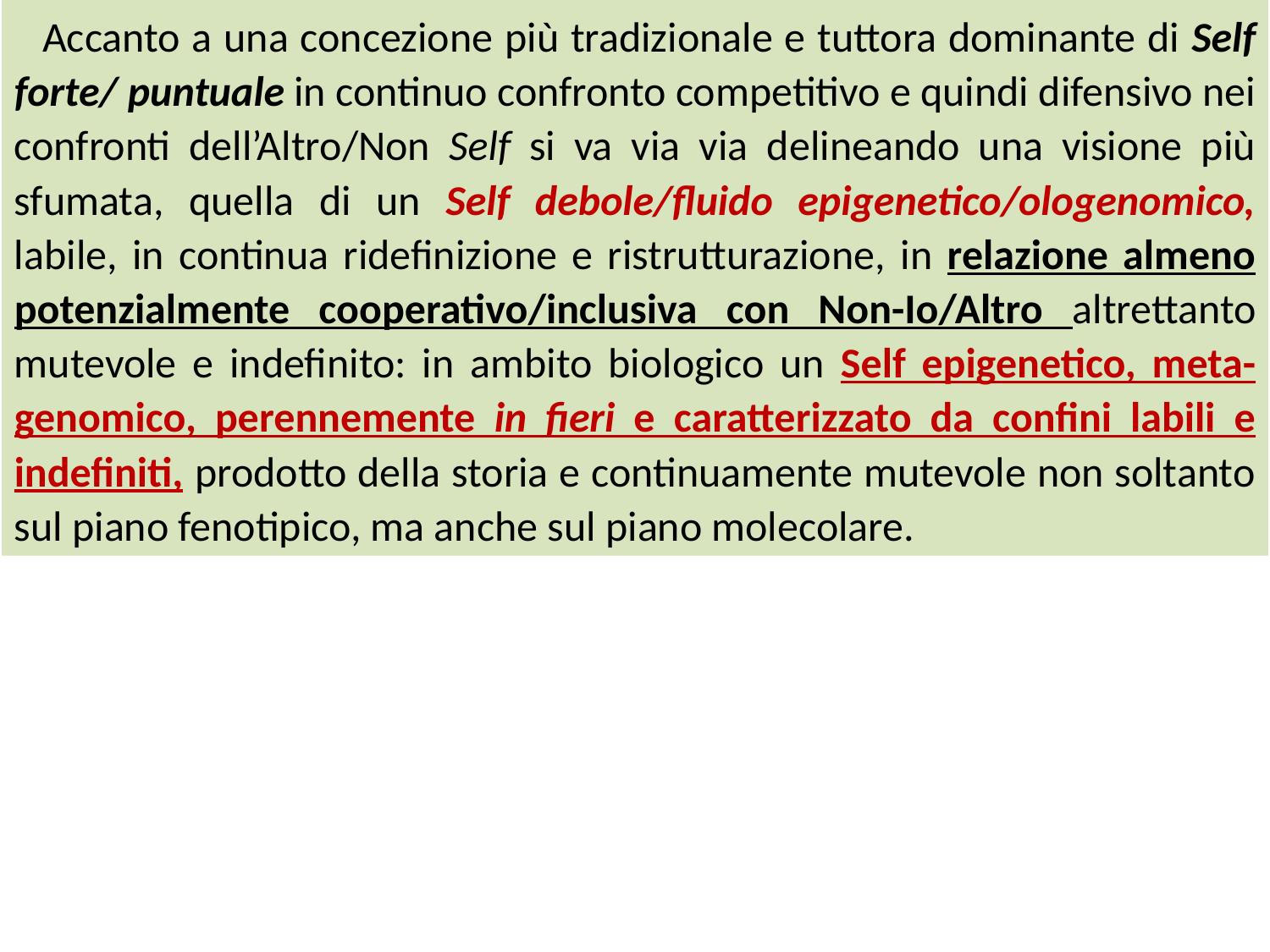

Accanto a una concezione più tradizionale e tuttora dominante di Self forte/ puntuale in continuo confronto competitivo e quindi difensivo nei confronti dell’Altro/Non Self si va via via delineando una visione più sfumata, quella di un Self debole/fluido epigenetico/ologenomico, labile, in continua ridefinizione e ristrutturazione, in relazione almeno potenzialmente cooperativo/inclusiva con Non-Io/Altro altrettanto mutevole e indefinito: in ambito biologico un Self epigenetico, meta-genomico, perennemente in fieri e caratterizzato da confini labili e indefiniti, prodotto della storia e continuamente mutevole non soltanto sul piano fenotipico, ma anche sul piano molecolare.